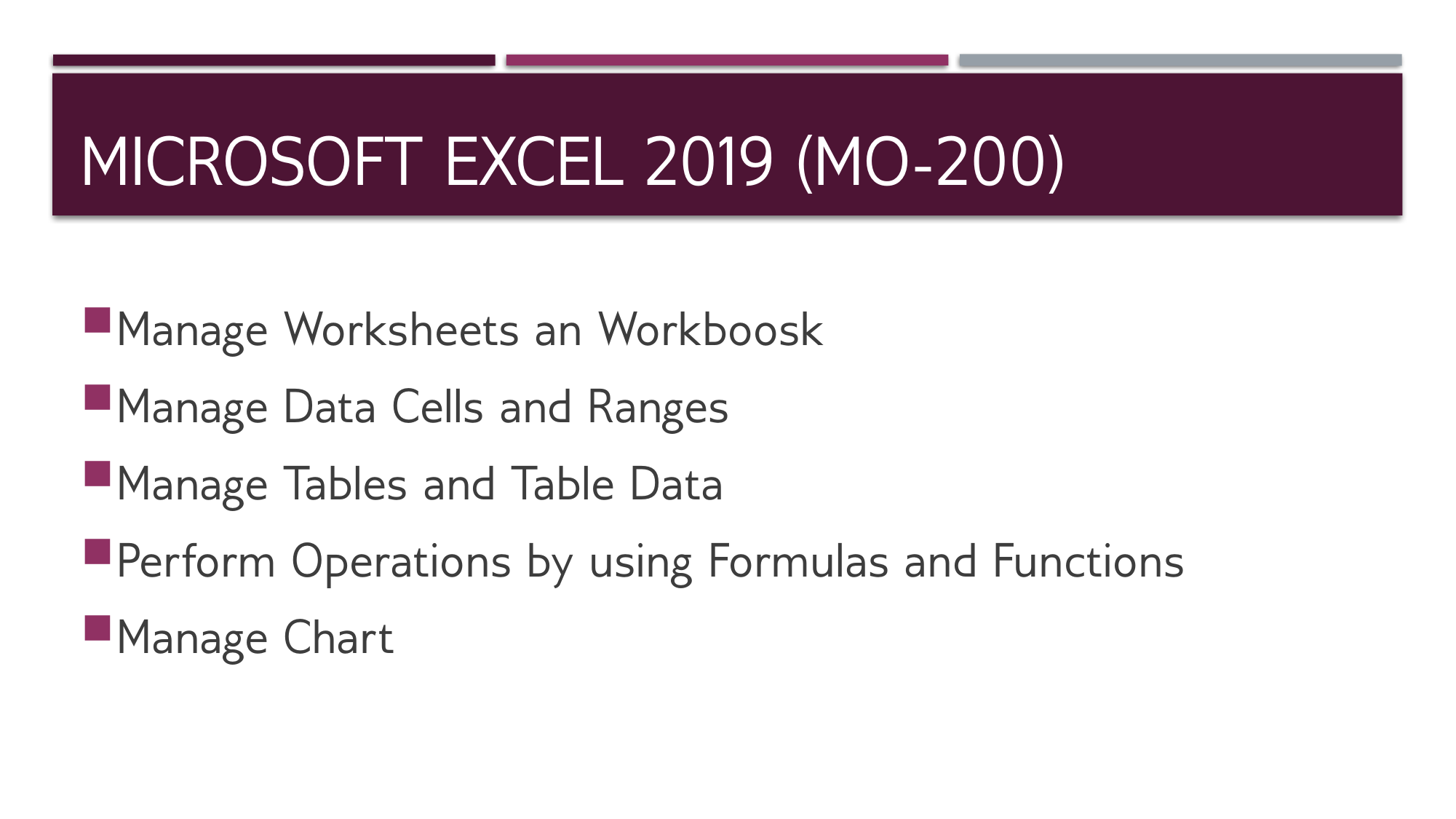

# MICROSOFT EXCEL 2019 (MO-200)
Manage Worksheets an Workboosk
Manage Data Cells and Ranges
Manage Tables and Table Data
Perform Operations by using Formulas and Functions
Manage Chart